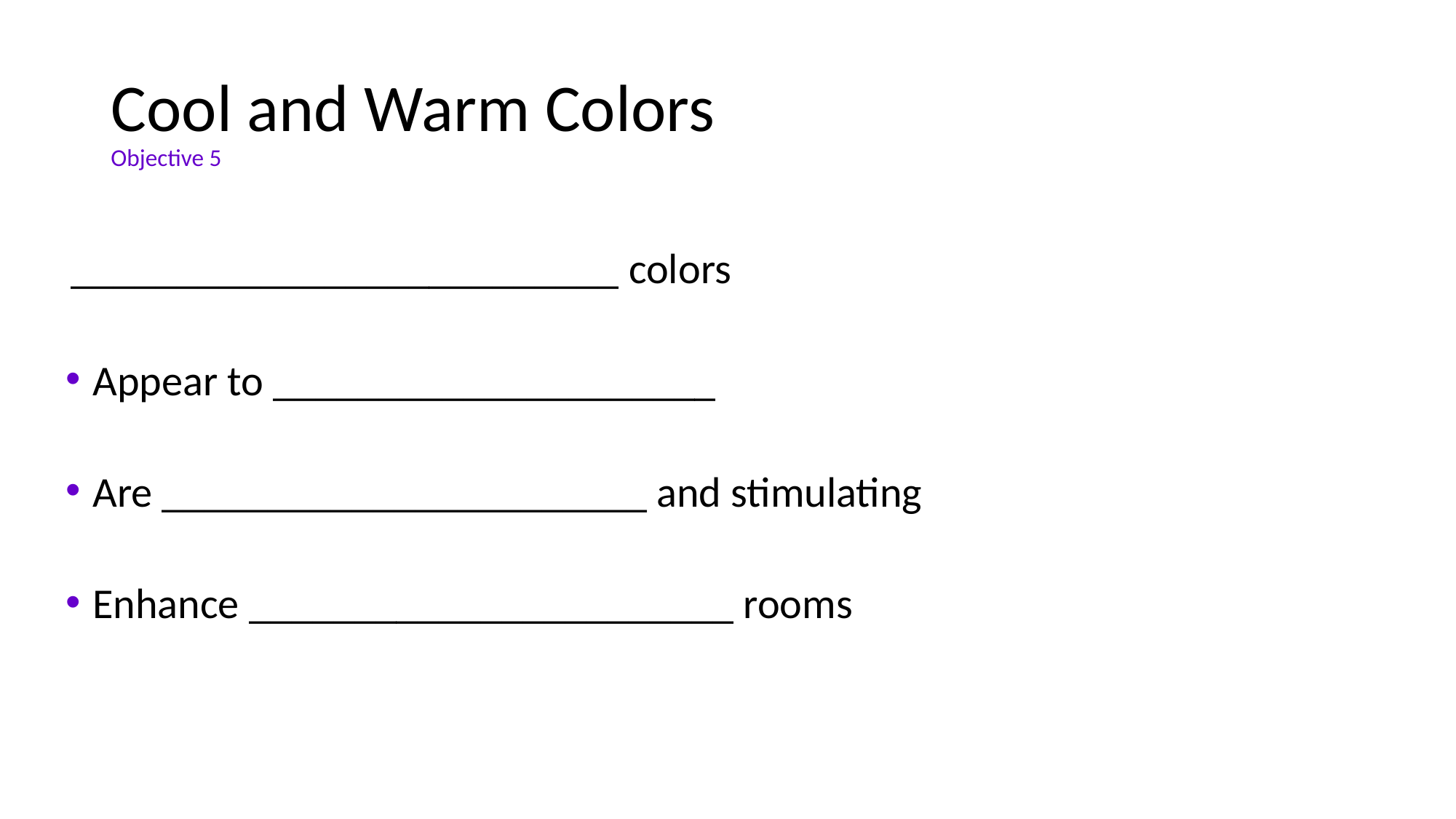

# Cool and Warm Colors Objective 5
__________________________ colors

Appear to _____________________

Are _______________________ and stimulating

Enhance _______________________ rooms